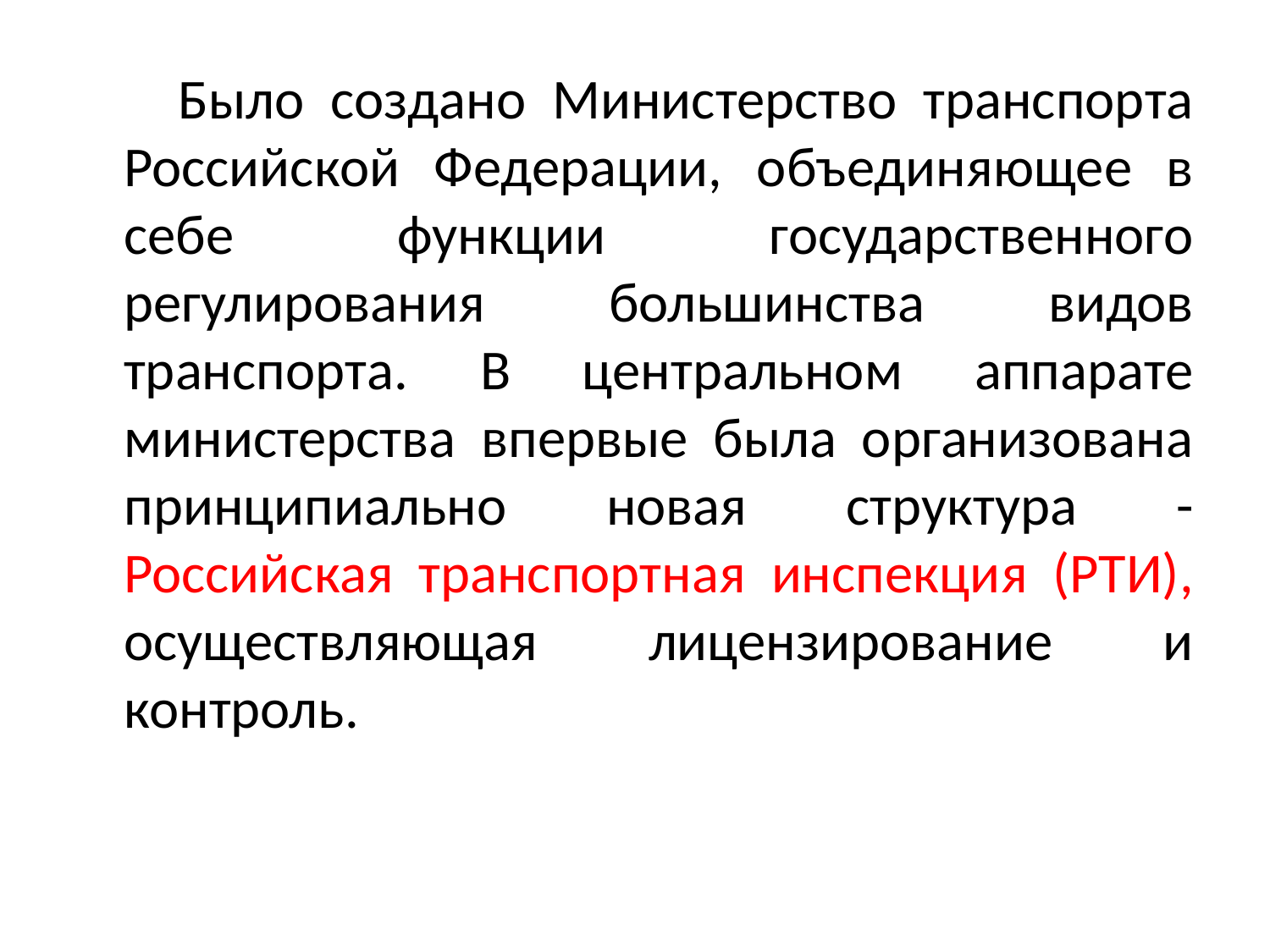

Было создано Министерство транспорта Российской Федерации, объединяющее в себе функции государственного регулирования большинства видов транспорта. В центральном аппарате министерства впервые была организована принципиально новая структура - Российская транспортная инспекция (РТИ), осуществляющая лицензирование и контроль.